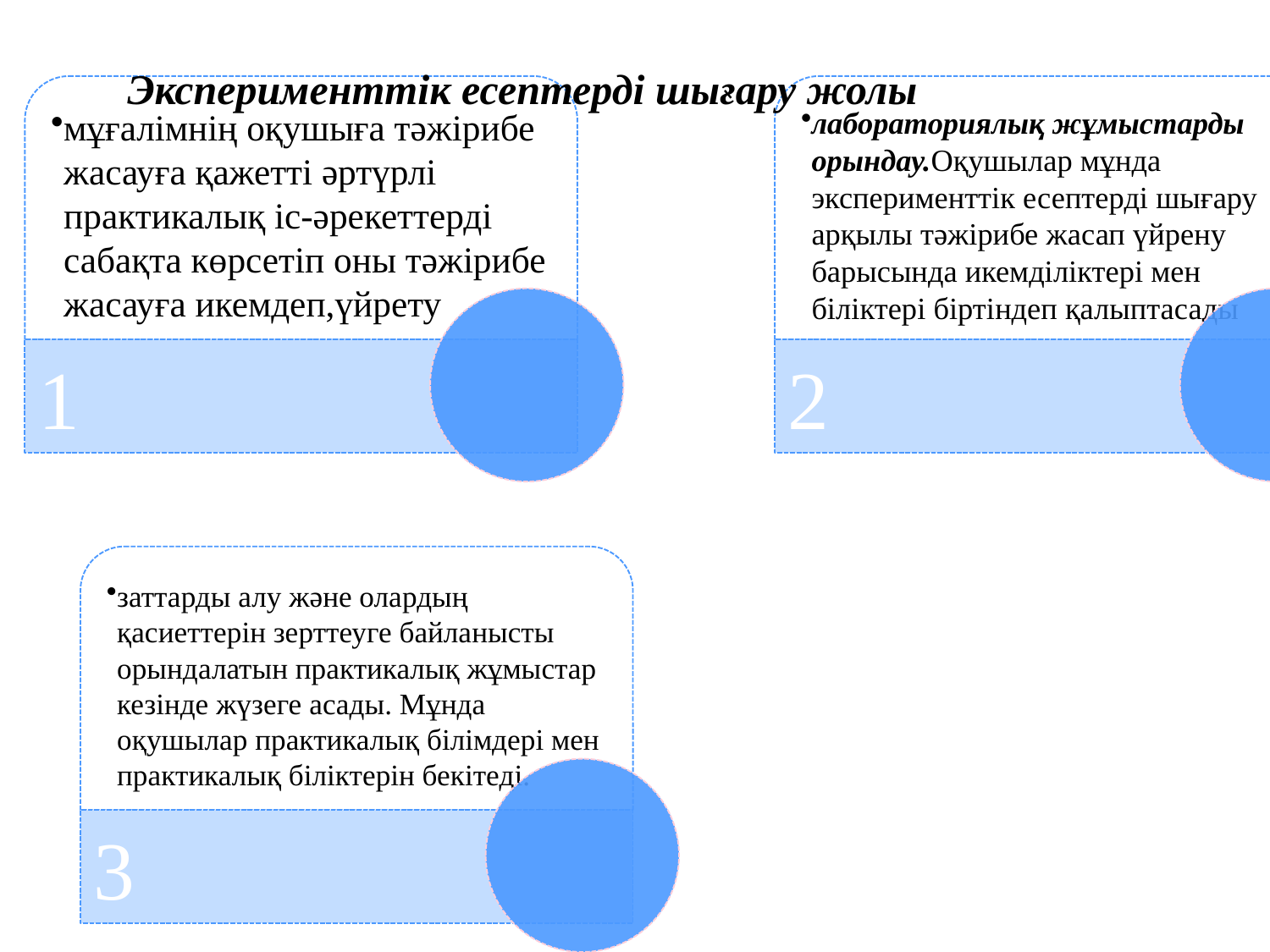

Эксперименттік есептерді шығару жолы
1
2
3
мұғалімнің оқушыға тәжірибе жасауға қажетті әртүрлі практикалық іс-әрекеттерді сабақта көрсетіп оны тәжірибе жасауға икемдеп,үйрету
лабораториялық жұмыстарды орындау.Оқушылар мұнда эксперименттік есептерді шығару арқылы тәжірибе жасап үйрену барысында икемділіктері мен біліктері біртіндеп қалыптасады
заттарды алу және олардың қасиеттерін зерттеуге байланысты орындалатын практикалық жұмыстар кезінде жүзеге асады. Мұнда оқушылар практикалық білімдері мен практикалық біліктерін бекітеді.